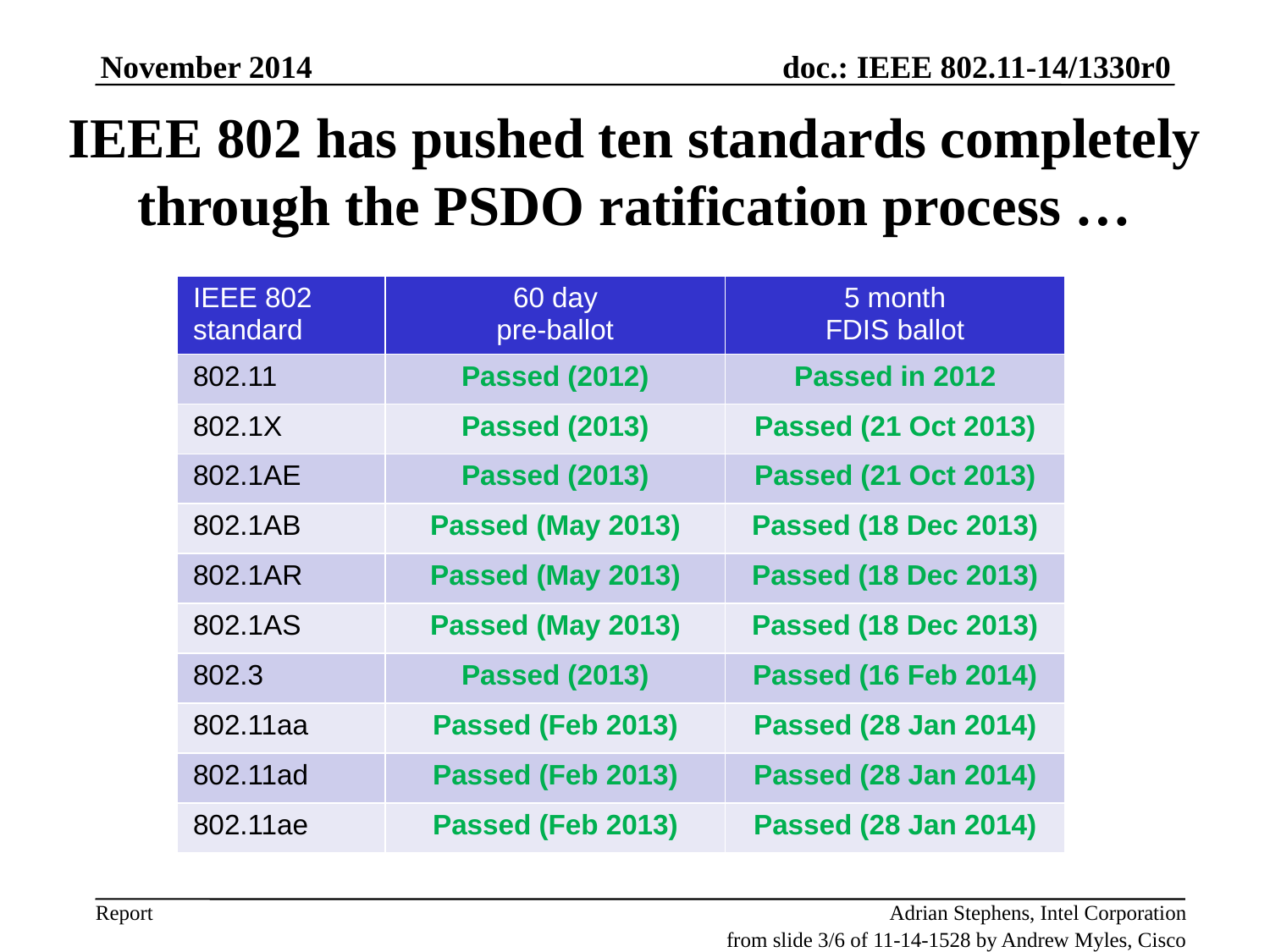

November 2014
# IEEE 802 has pushed ten standards completely through the PSDO ratification process …
| IEEE 802 standard | 60 day pre-ballot | 5 month FDIS ballot |
| --- | --- | --- |
| 802.11 | Passed (2012) | Passed in 2012 |
| 802.1X | Passed (2013) | Passed (21 Oct 2013) |
| 802.1AE | Passed (2013) | Passed (21 Oct 2013) |
| 802.1AB | Passed (May 2013) | Passed (18 Dec 2013) |
| 802.1AR | Passed (May 2013) | Passed (18 Dec 2013) |
| 802.1AS | Passed (May 2013) | Passed (18 Dec 2013) |
| 802.3 | Passed (2013) | Passed (16 Feb 2014) |
| 802.11aa | Passed (Feb 2013) | Passed (28 Jan 2014) |
| 802.11ad | Passed (Feb 2013) | Passed (28 Jan 2014) |
| 802.11ae | Passed (Feb 2013) | Passed (28 Jan 2014) |
Adrian Stephens, Intel Corporation
from slide 3/6 of 11-14-1528 by Andrew Myles, Cisco